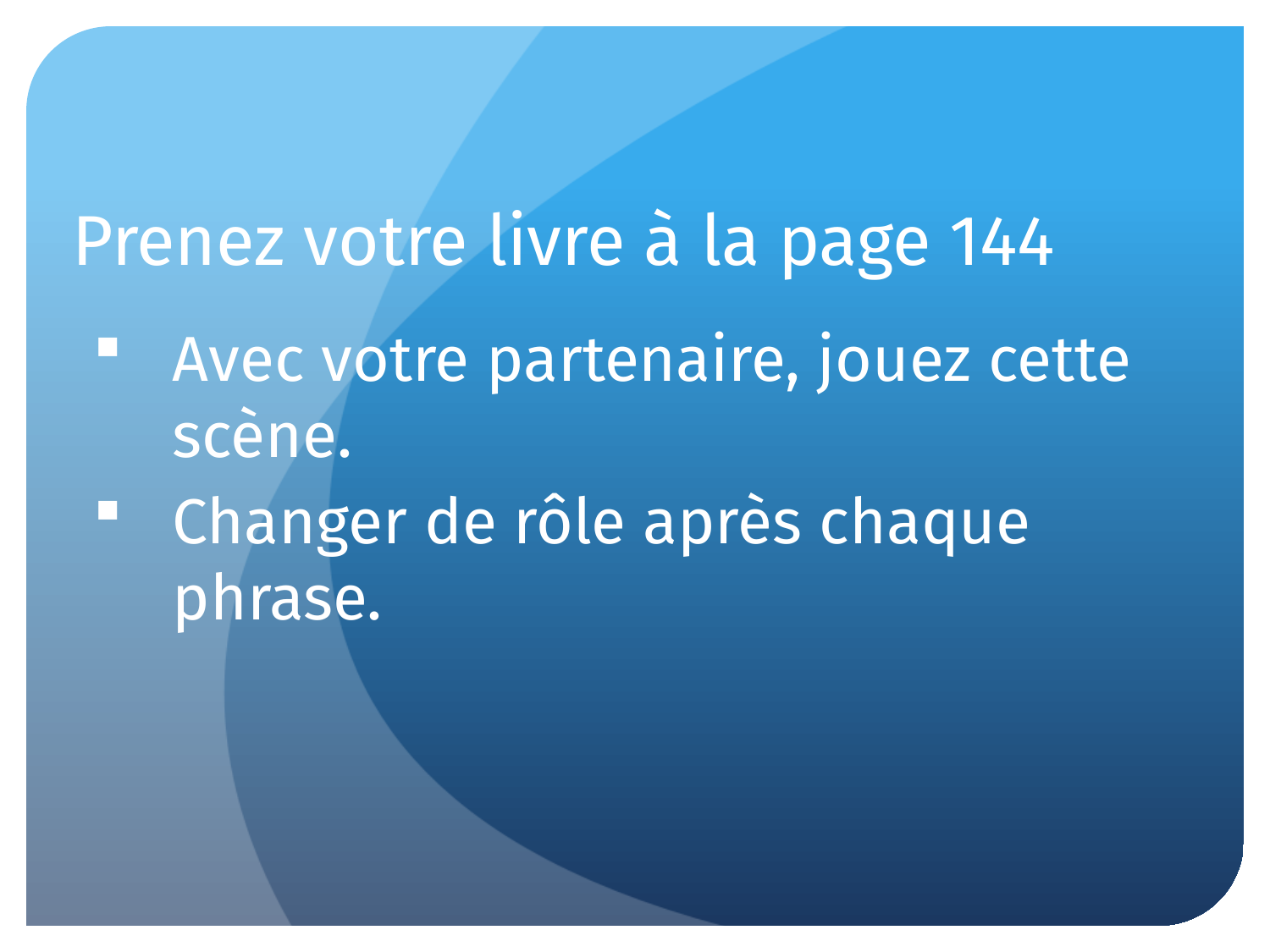

# Prenez votre livre à la page 144
Avec votre partenaire, jouez cette scène.
Changer de rôle après chaque phrase.